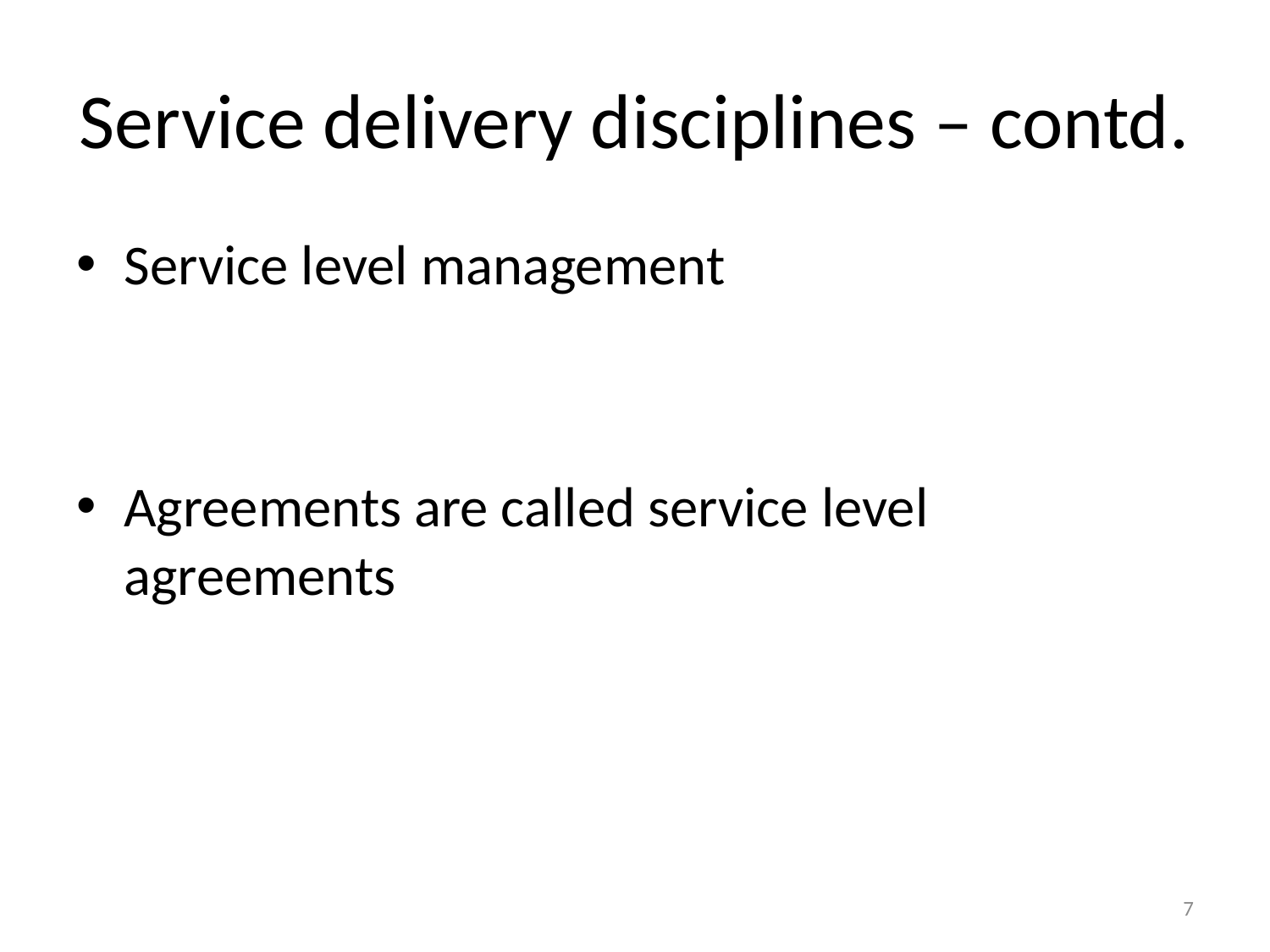

# Service delivery disciplines – contd.
Service level management

Agreements are called service level agreements

7